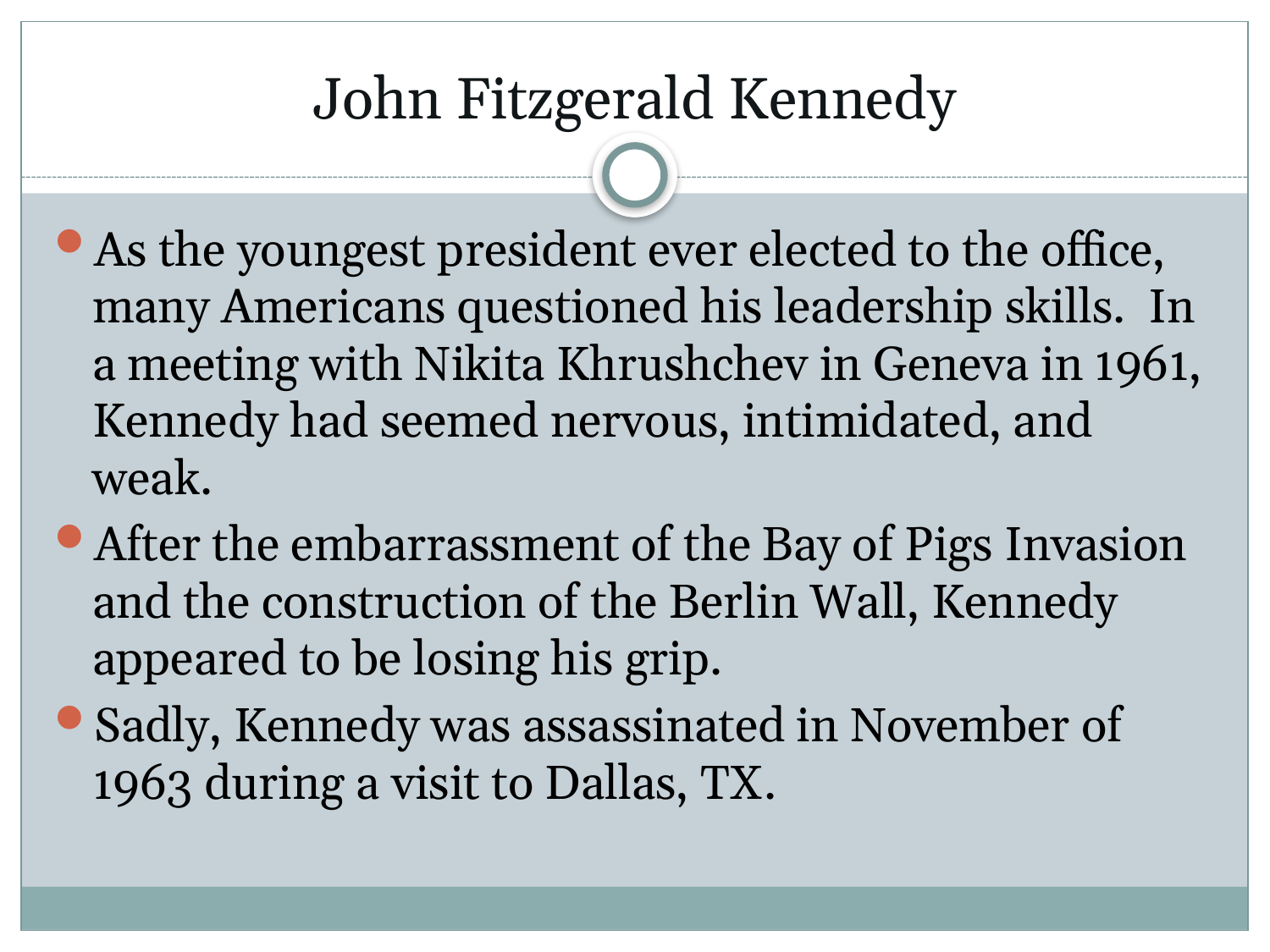

# John Fitzgerald Kennedy
As the youngest president ever elected to the office, many Americans questioned his leadership skills.  In a meeting with Nikita Khrushchev in Geneva in 1961, Kennedy had seemed nervous, intimidated, and weak.
After the embarrassment of the Bay of Pigs Invasion and the construction of the Berlin Wall, Kennedy appeared to be losing his grip.
Sadly, Kennedy was assassinated in November of 1963 during a visit to Dallas, TX.